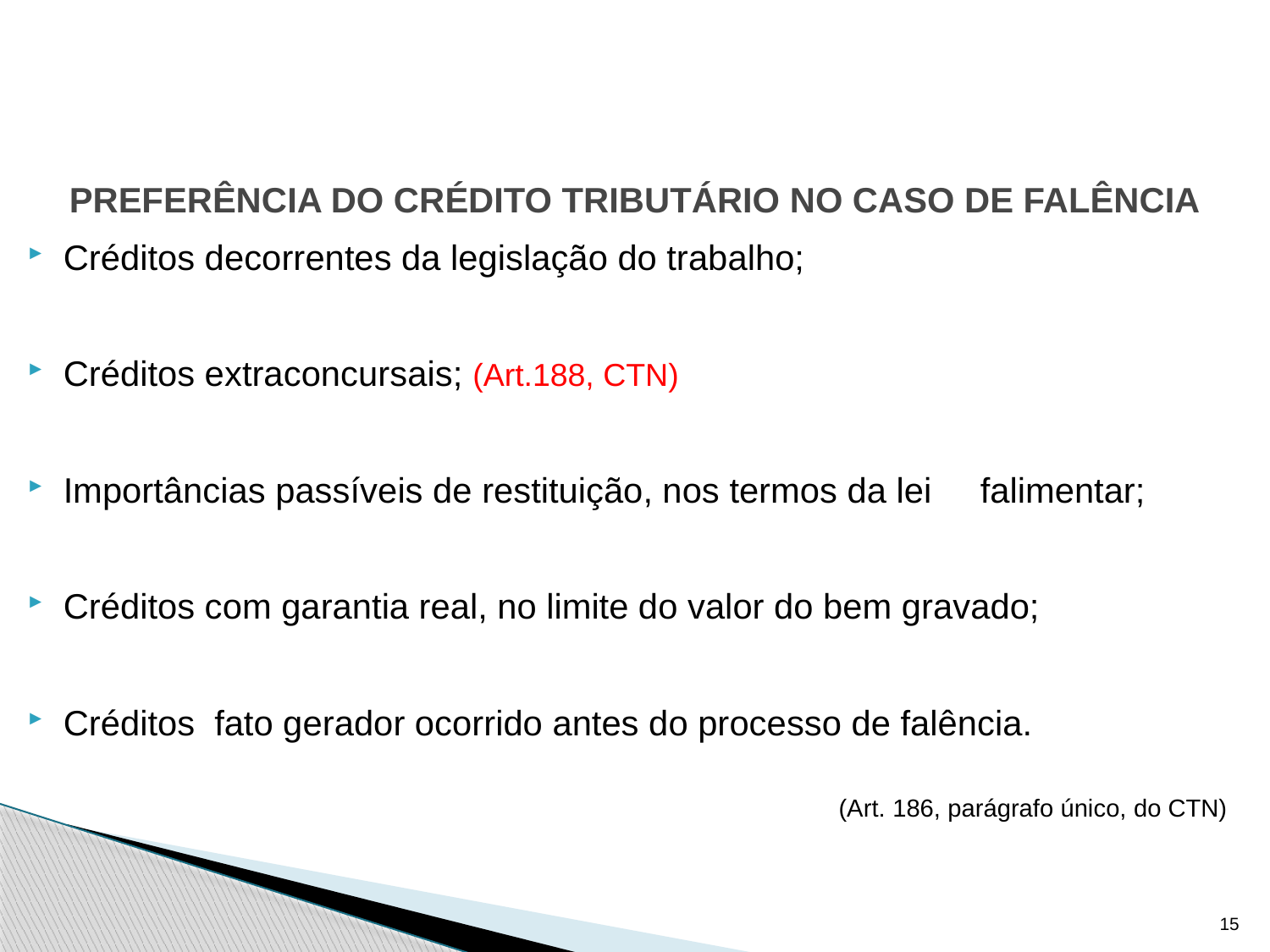

# PREFERÊNCIA DO CRÉDITO TRIBUTÁRIO NO CASO DE FALÊNCIA
Créditos decorrentes da legislação do trabalho;
Créditos extraconcursais; (Art.188, CTN)
Importâncias passíveis de restituição, nos termos da lei     falimentar;
Créditos com garantia real, no limite do valor do bem gravado;
Créditos  fato gerador ocorrido antes do processo de falência.
(Art. 186, parágrafo único, do CTN)

15